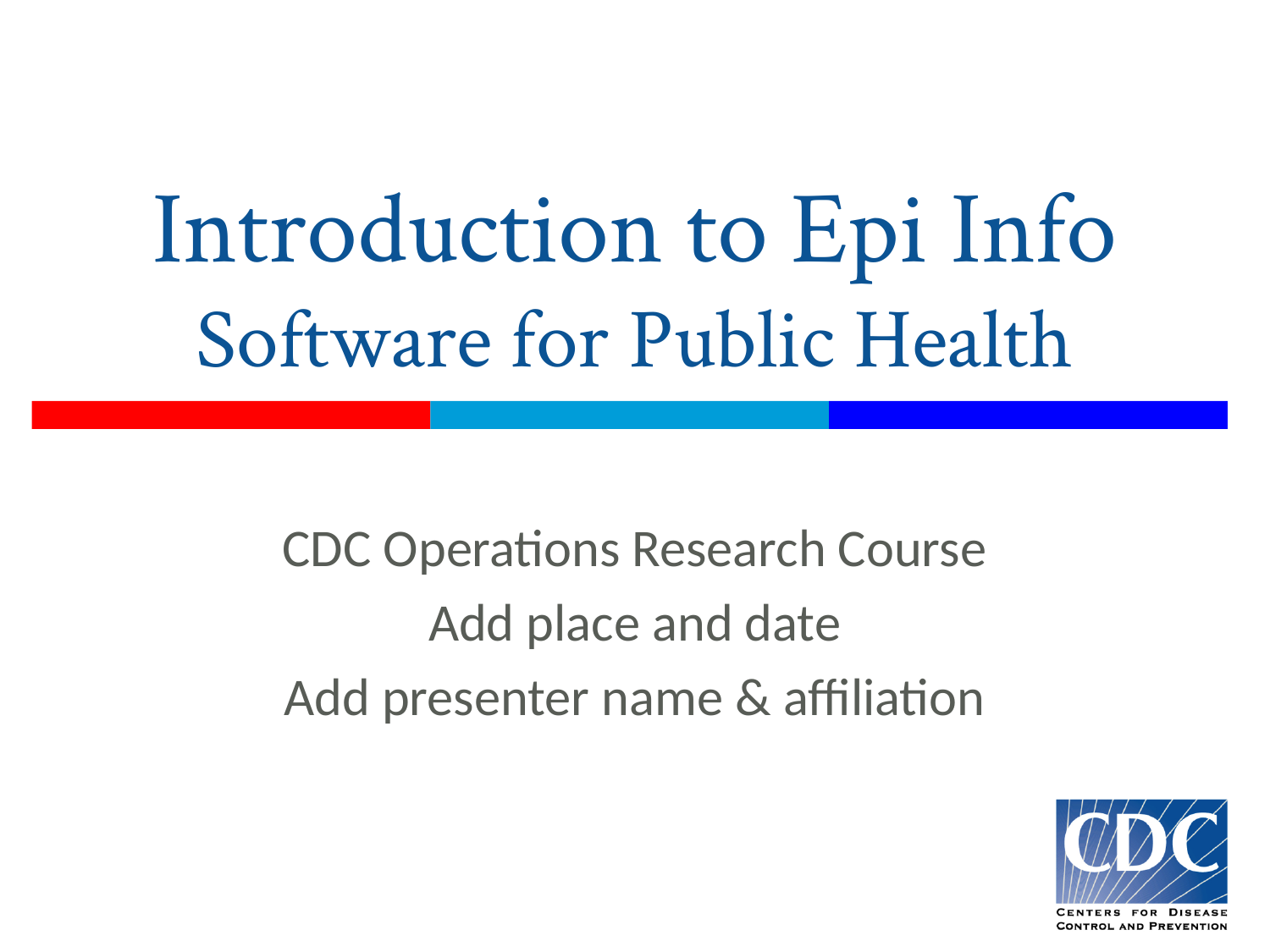

# Introduction to Epi Info Software for Public Health
CDC Operations Research Course
Add place and date
Add presenter name & affiliation